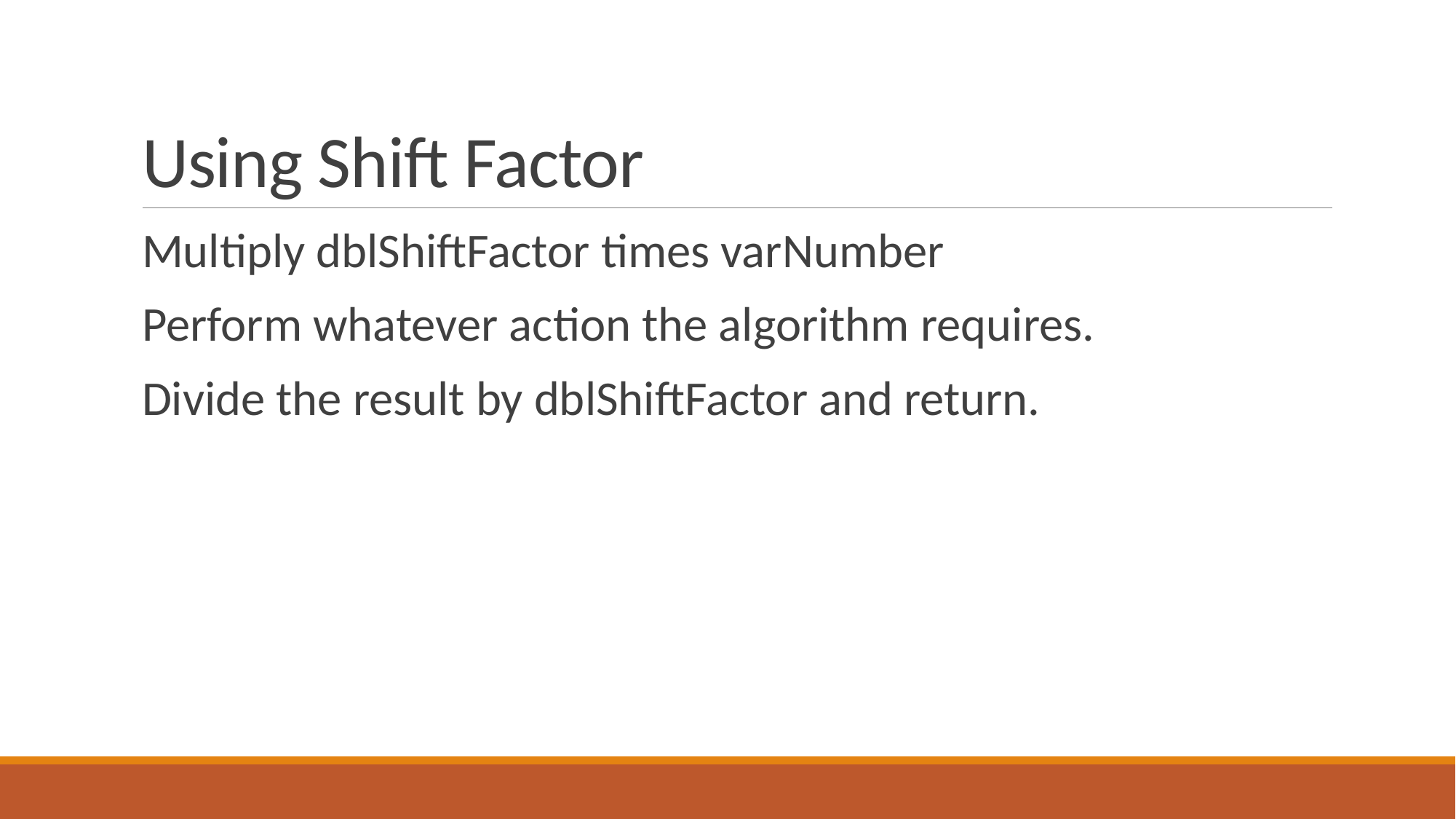

# Using Shift Factor
Multiply dblShiftFactor times varNumber
Perform whatever action the algorithm requires.
Divide the result by dblShiftFactor and return.